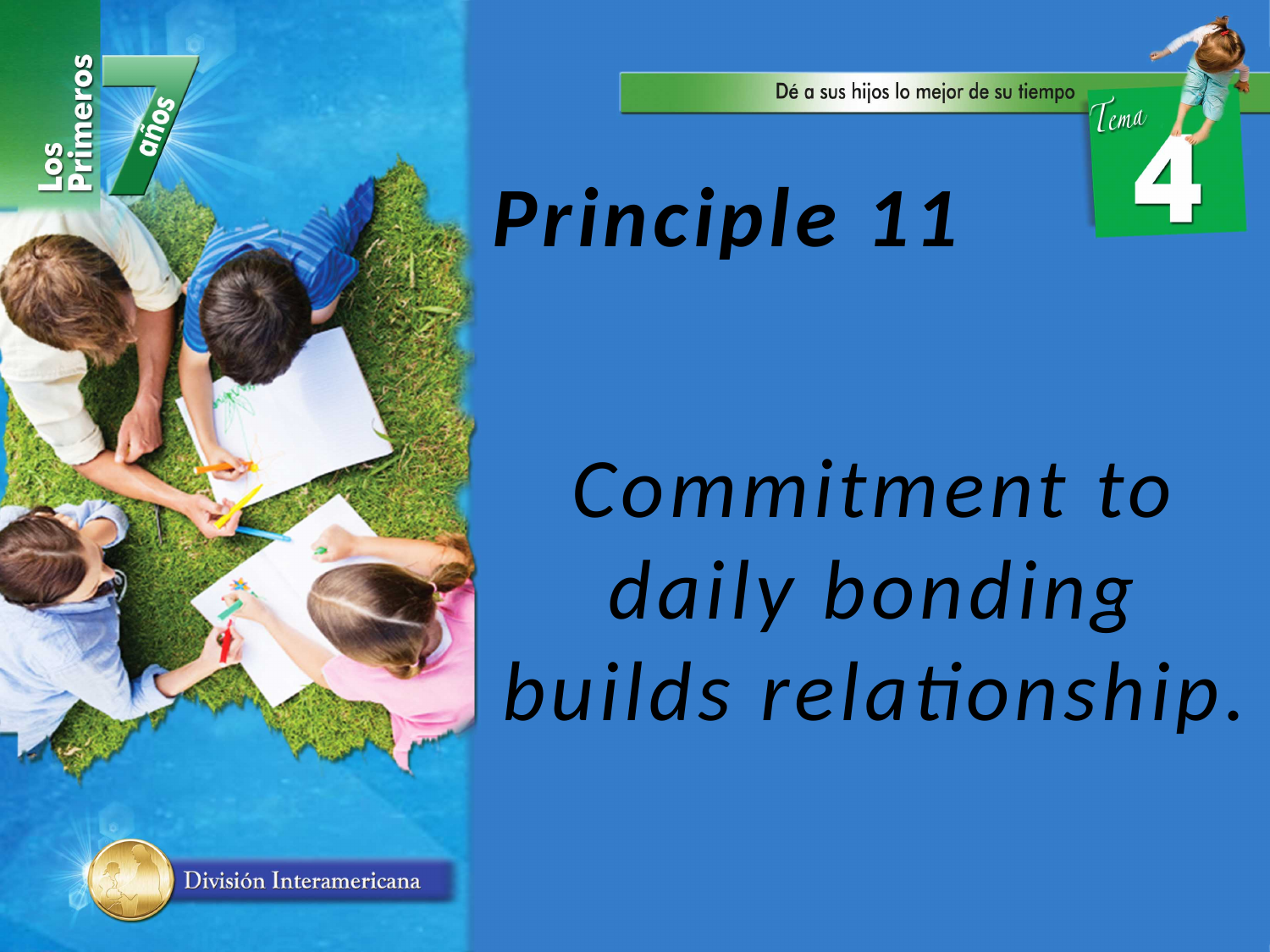

Principle 11

Commitment to daily bonding builds relationship.